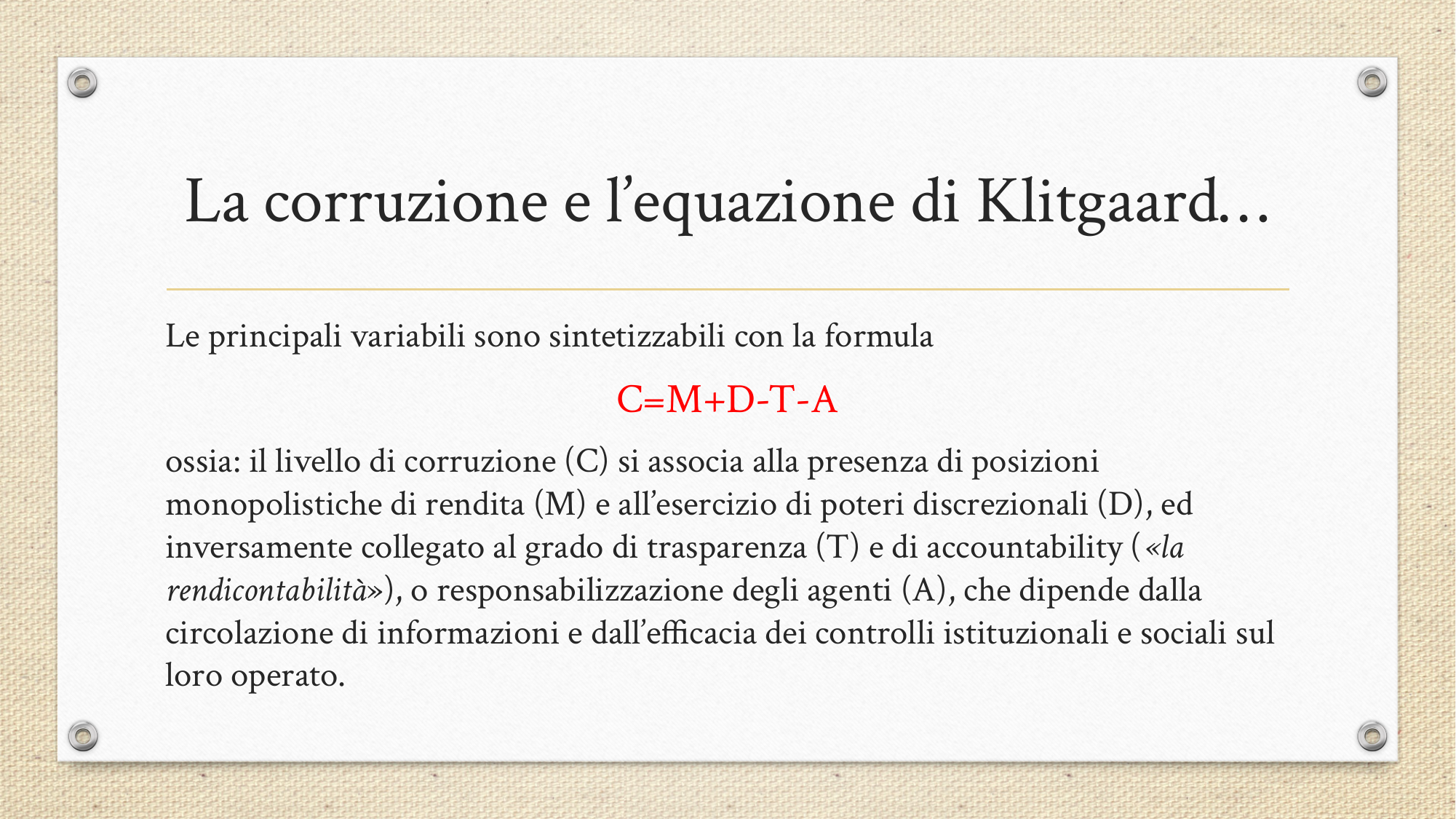

# La corruzione e l’equazione di Klitgaard…
Le principali variabili sono sintetizzabili con la formula
C=M+D-T-A
ossia: il livello di corruzione (C) si associa alla presenza di posizioni monopolistiche di rendita (M) e all’esercizio di poteri discrezionali (D), ed inversamente collegato al grado di trasparenza (T) e di accountability («la rendicontabilità»), o responsabilizzazione degli agenti (A), che dipende dalla circolazione di informazioni e dall’efficacia dei controlli istituzionali e sociali sul loro operato.